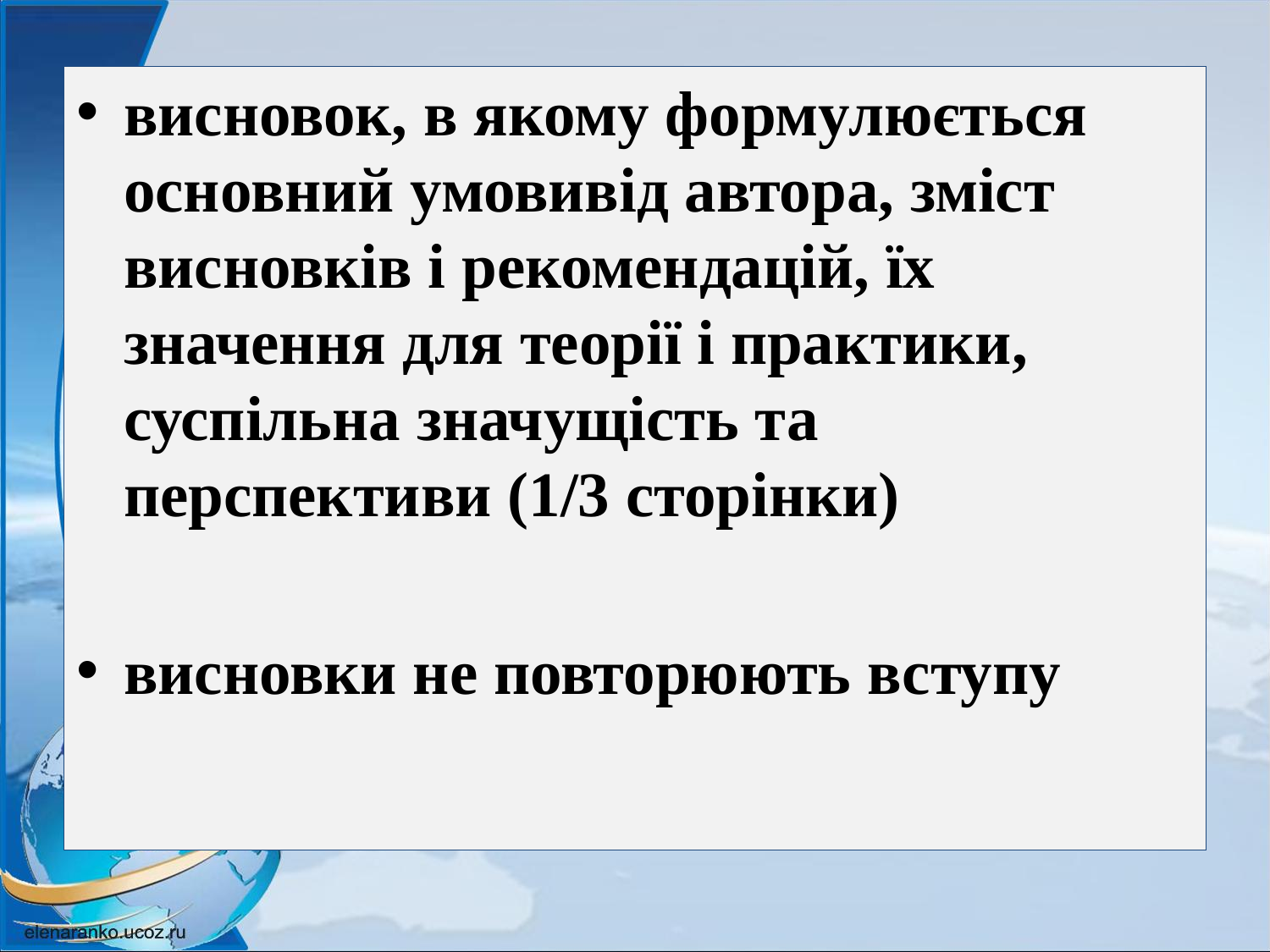

висновок, в якому формулюється основний умовивід автора, зміст висновків і рекомендацій, їх значення для теорії і практики, суспільна значущість та перспективи (1/3 сторінки)

висновки не повторюють вступу